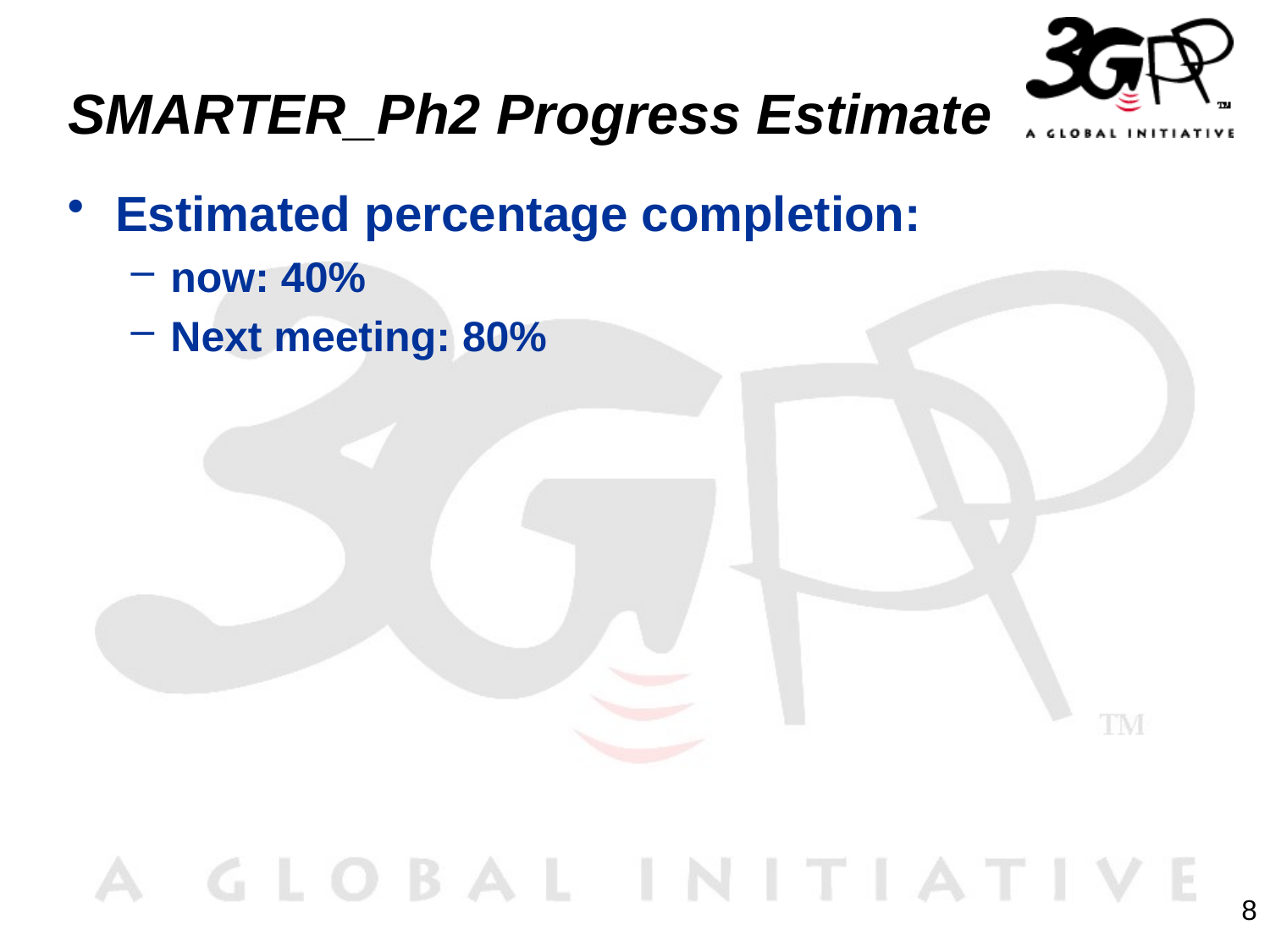

# SMARTER_Ph2 Progress Estimate
Estimated percentage completion:
now: 40%
Next meeting: 80%
8